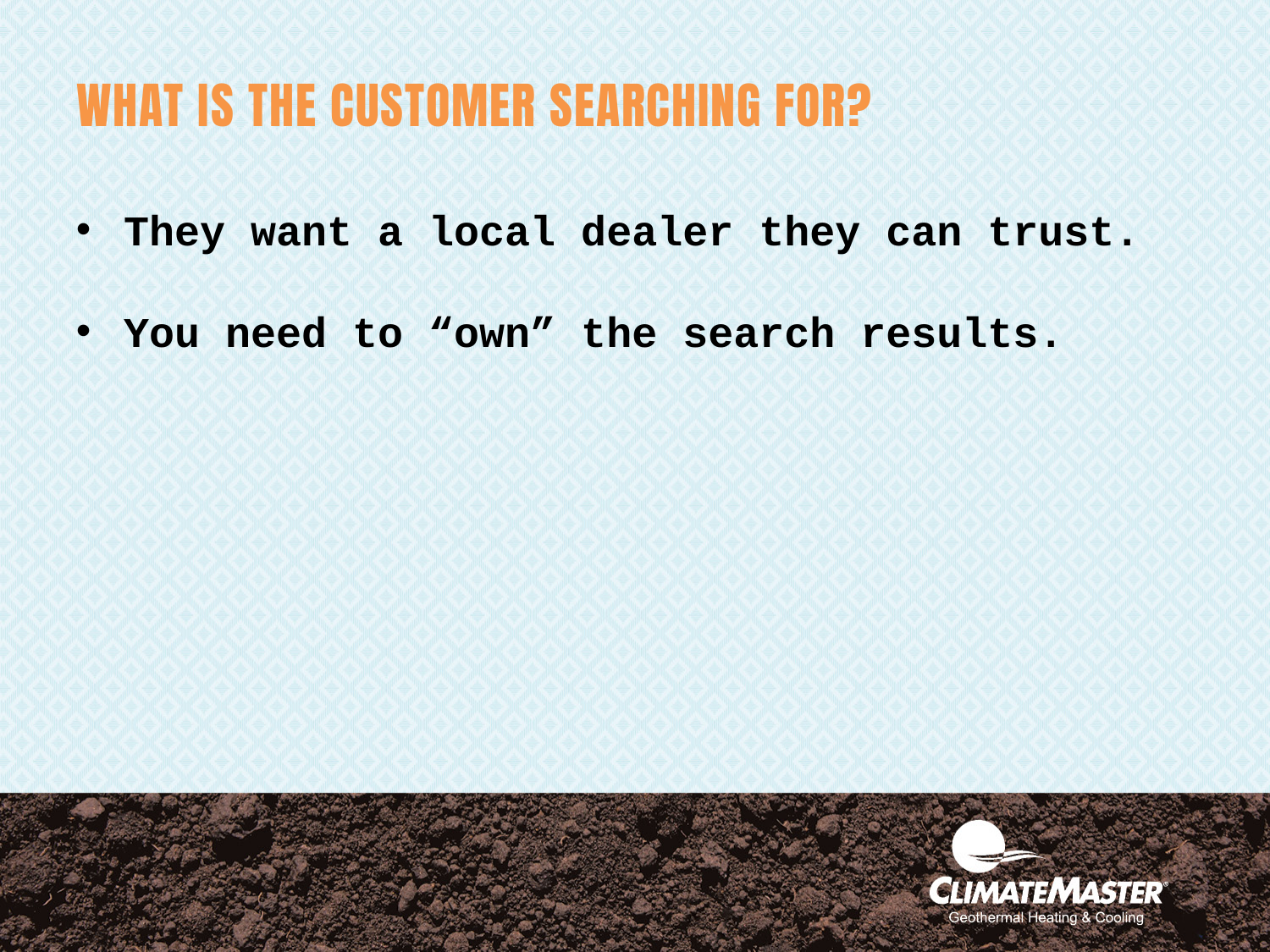

# WHAT IS THE CUSTOMER SEARCHING FOR?
They want a local dealer they can trust.

You need to “own” the search results.